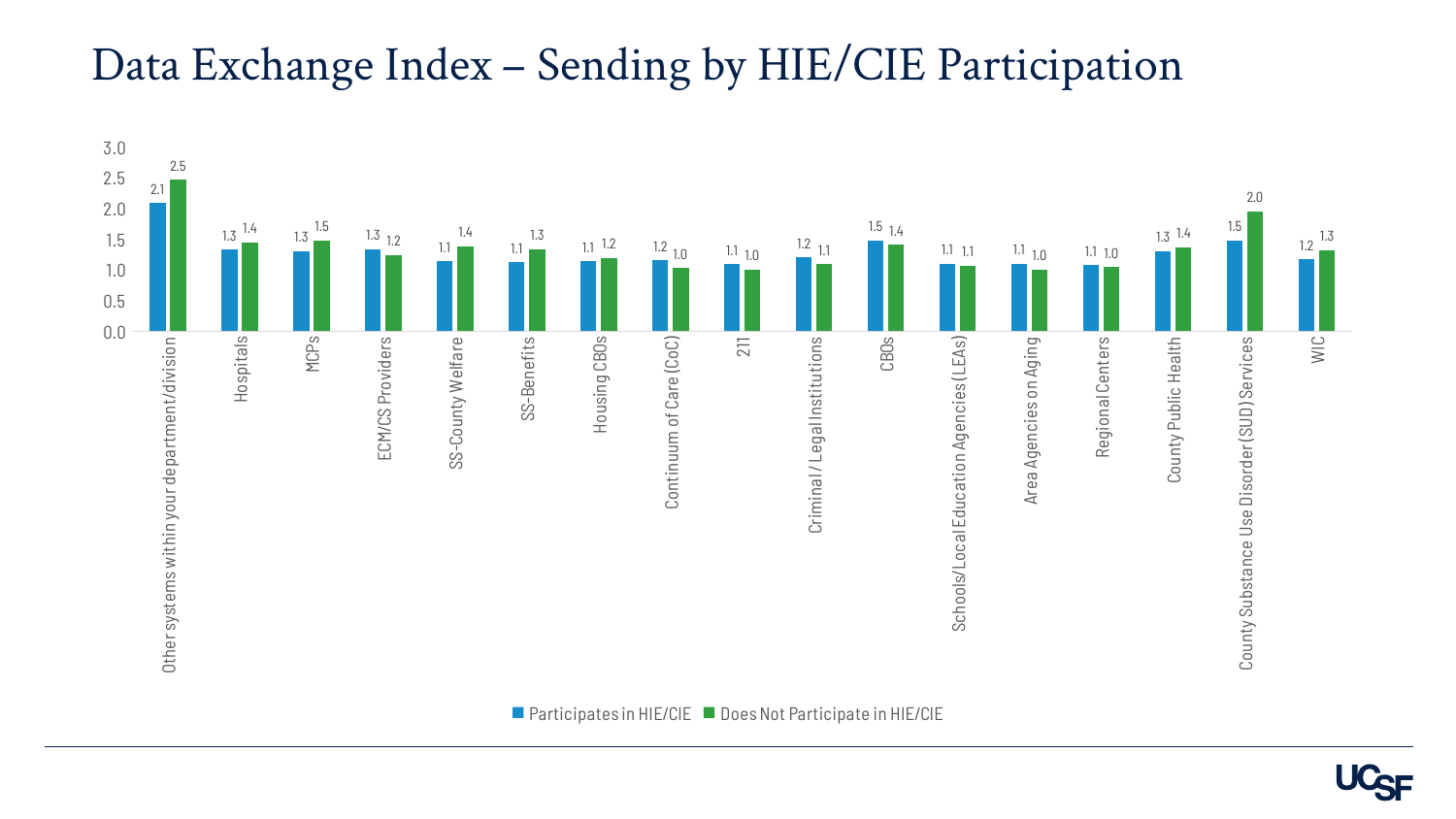

# Data Exchange Index – Sending by HIE/CIE Participation

### Chart

| Category | Participates in HIE/CIE | Does Not Participate in HIE/CIE |
|---|---|---|
| Other systems within your department/division | 2.086956522 | 2.462962963 |
| Hospitals | 1.330097087 | 1.444444444 |
| MCPs | 1.306451613 | 1.476923077 |
| ECM/CS Providers | 1.333333333 | 1.244444444 |
| SS-County Welfare | 1.141304348 | 1.381818182 |
| SS-Benefits | 1.11827957 | 1.333333333 |
| Housing CBOs | 1.139784946 | 1.195652174 |
| Continuum of Care (CoC) | 1.155555556 | 1.022727273 |
| 211 | 1.088888889 | 1.0 |
| Criminal / Legal Institutions | 1.202020202 | 1.090909091 |
| CBOs | 1.474747475 | 1.403846154 |
| Schools/Local Education Agencies (LEAs) | 1.095744681 | 1.068181818 |
| Area Agencies on Aging | 1.095744681 | 1.0 |
| Regional Centers | 1.076086957 | 1.045454545 |
| County Public Health | 1.301075269 | 1.365384615 |
| County Substance Use Disorder (SUD) Services | 1.47826087 | 1.95 |
| WIC | 1.168539326 | 1.319148936 |